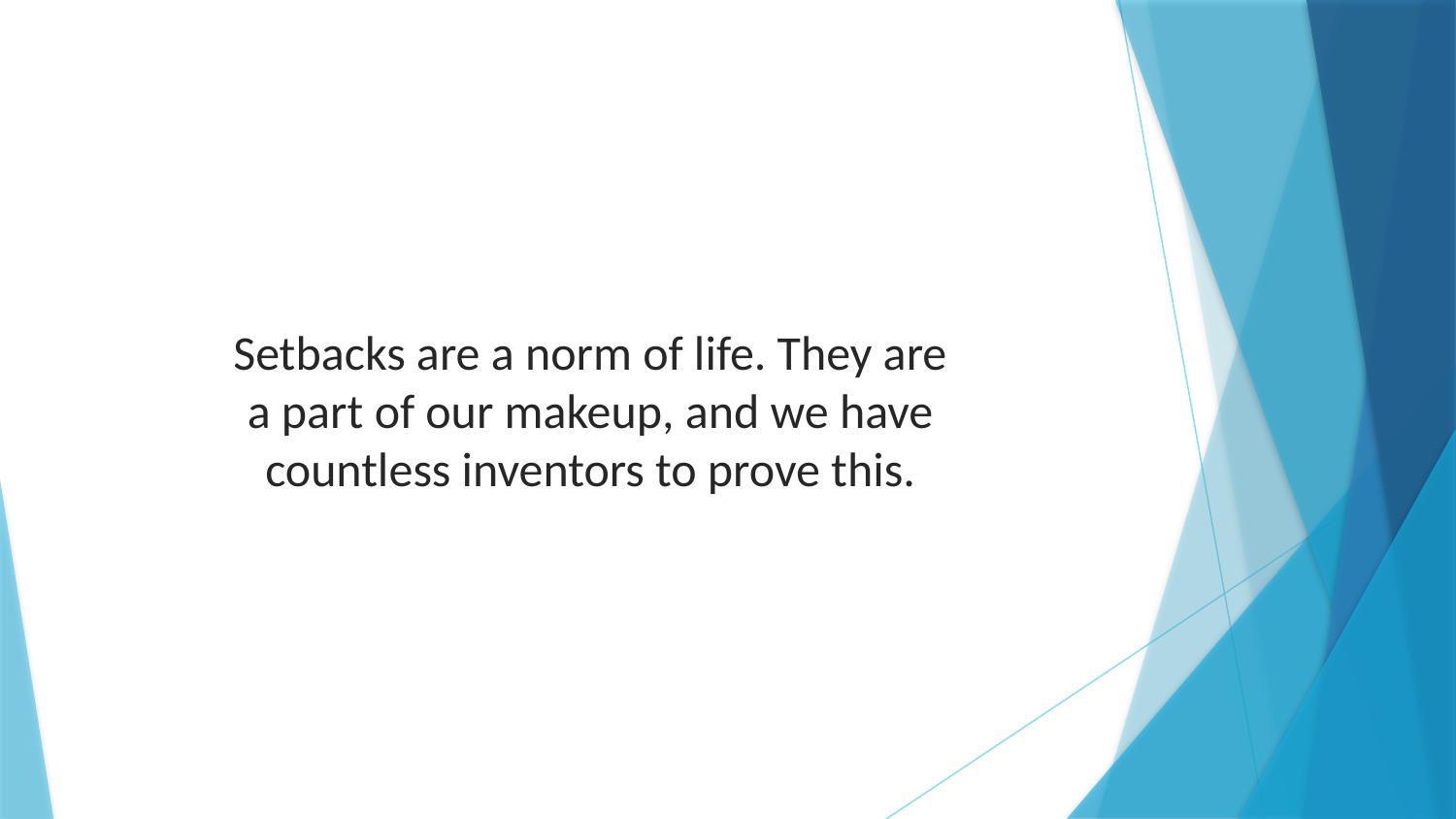

Setbacks are a norm of life. They are a part of our makeup, and we have countless inventors to prove this.